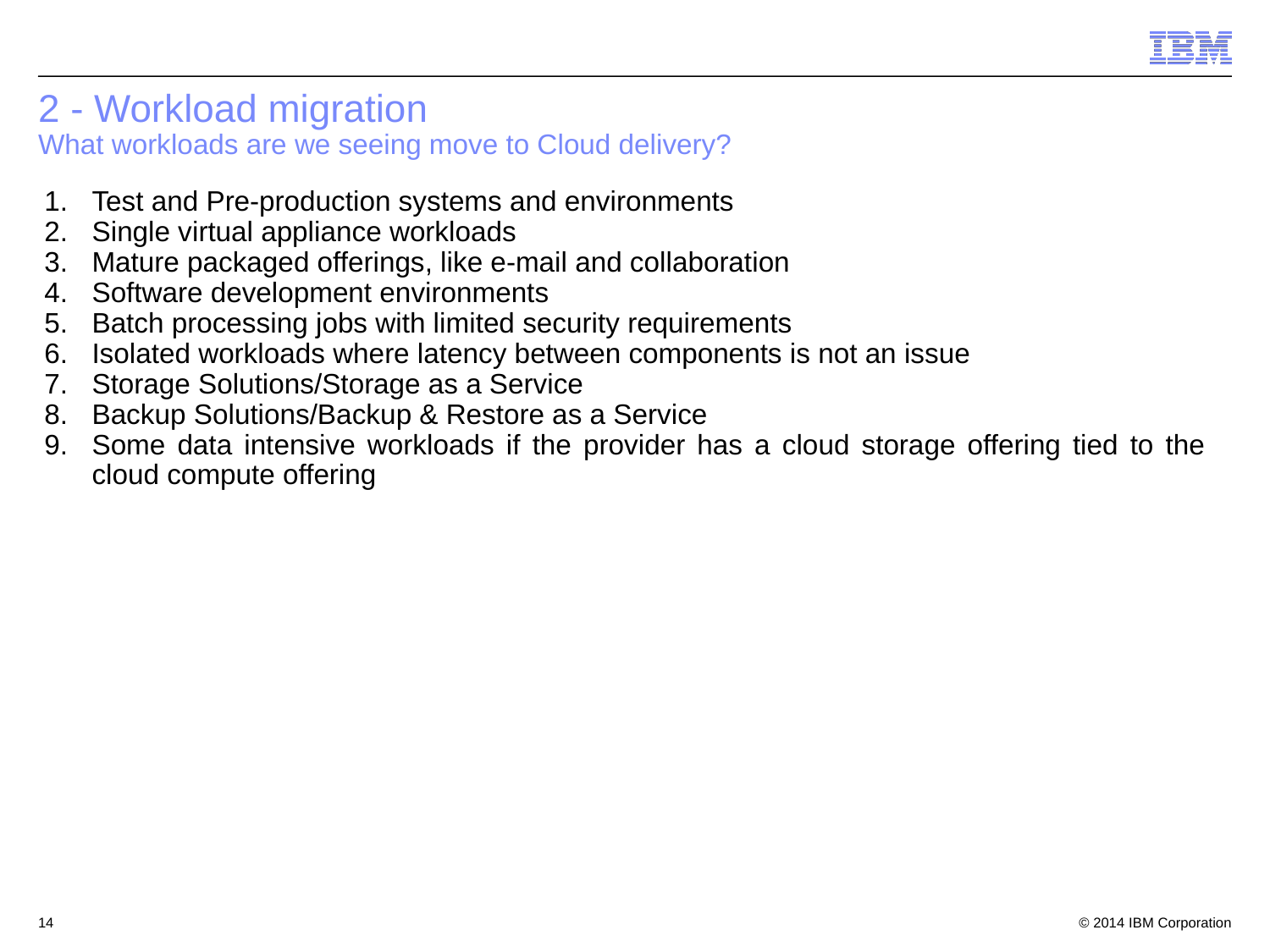

# 2 - Workload migration What workloads are we seeing move to Cloud delivery?
Test and Pre-production systems and environments
Single virtual appliance workloads
Mature packaged offerings, like e-mail and collaboration
Software development environments
Batch processing jobs with limited security requirements
Isolated workloads where latency between components is not an issue
Storage Solutions/Storage as a Service
Backup Solutions/Backup & Restore as a Service
Some data intensive workloads if the provider has a cloud storage offering tied to the cloud compute offering
14